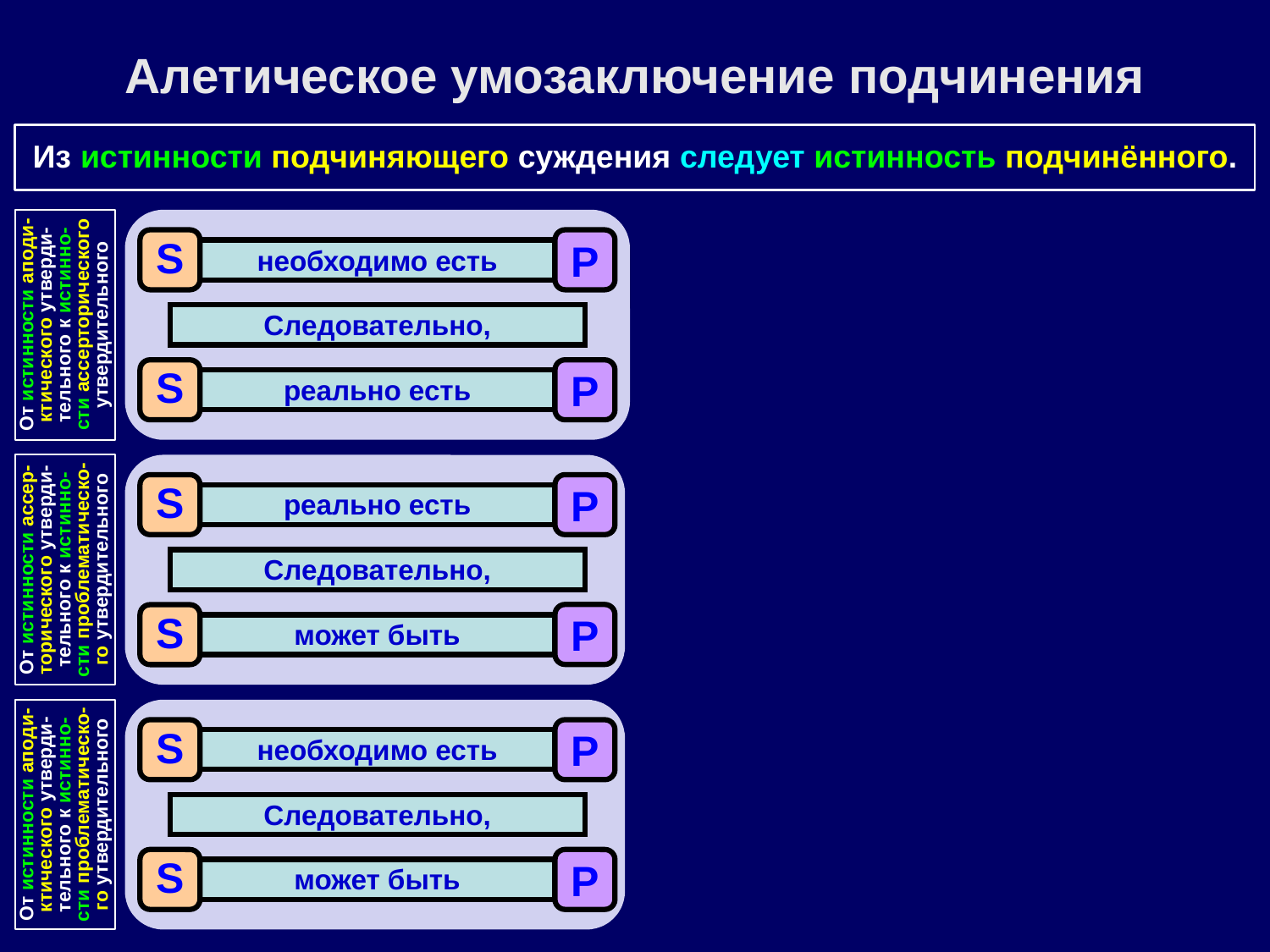

Алетическое умозаключение подчинения
Из истинности подчиняющего суждения следует истинность подчинённого.

S
P
необходимо есть
От истинности аподи-ктического утверди-тельного к истинно-сти ассерторического утвердительного
Следовательно,
S
P
реально есть

S
P
реально есть
От истинности ассер-торического утверди-тельного к истинно-сти проблематическо-го утвердительного
Следовательно,
P
S
может быть

S
P
необходимо есть
От истинности аподи-ктического утверди-тельного к истинно-сти проблематическо-го утвердительного
Следовательно,
S
P
может быть